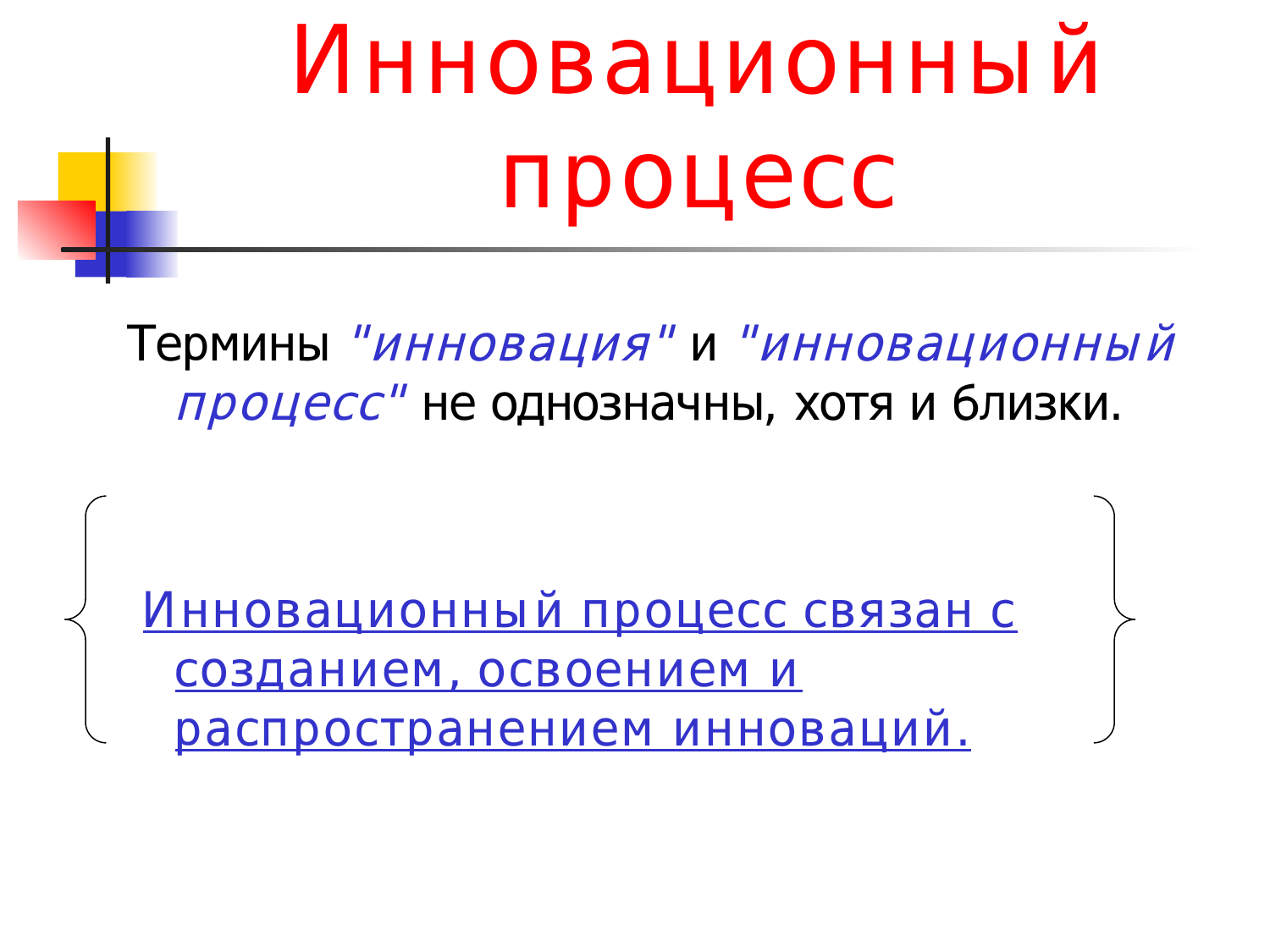

# Инновационный процесс

Термины "инновация" и "инновационный процесс" не однозначны, хотя и близки.

 Инновационный процесс связан с созданием, освоением и распространением инноваций.